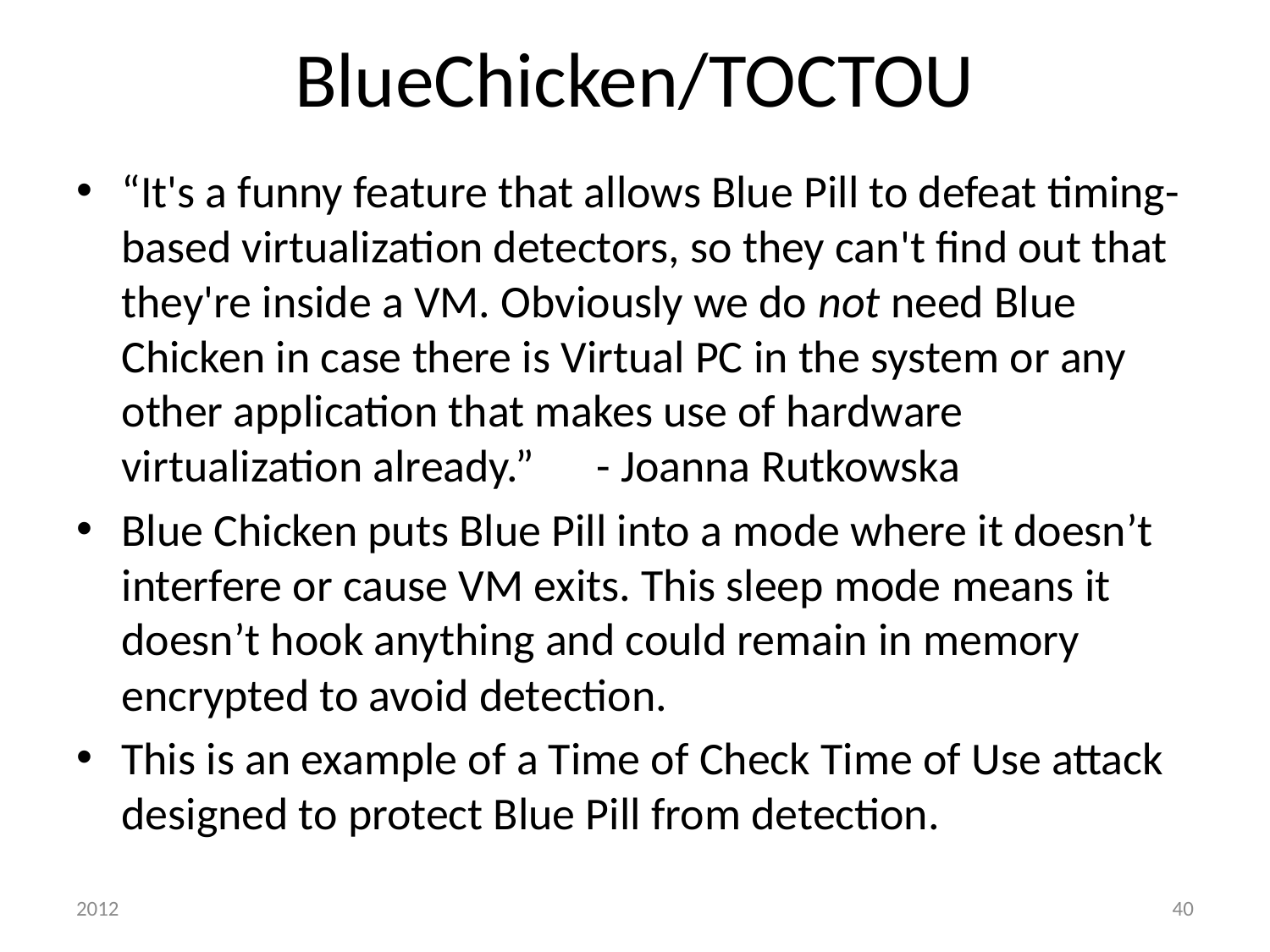

# BlueChicken/TOCTOU
“It's a funny feature that allows Blue Pill to defeat timing-based virtualization detectors, so they can't find out that they're inside a VM. Obviously we do not need Blue Chicken in case there is Virtual PC in the system or any other application that makes use of hardware virtualization already.”      - Joanna Rutkowska
Blue Chicken puts Blue Pill into a mode where it doesn’t interfere or cause VM exits. This sleep mode means it doesn’t hook anything and could remain in memory encrypted to avoid detection.
This is an example of a Time of Check Time of Use attack designed to protect Blue Pill from detection.

2012

40